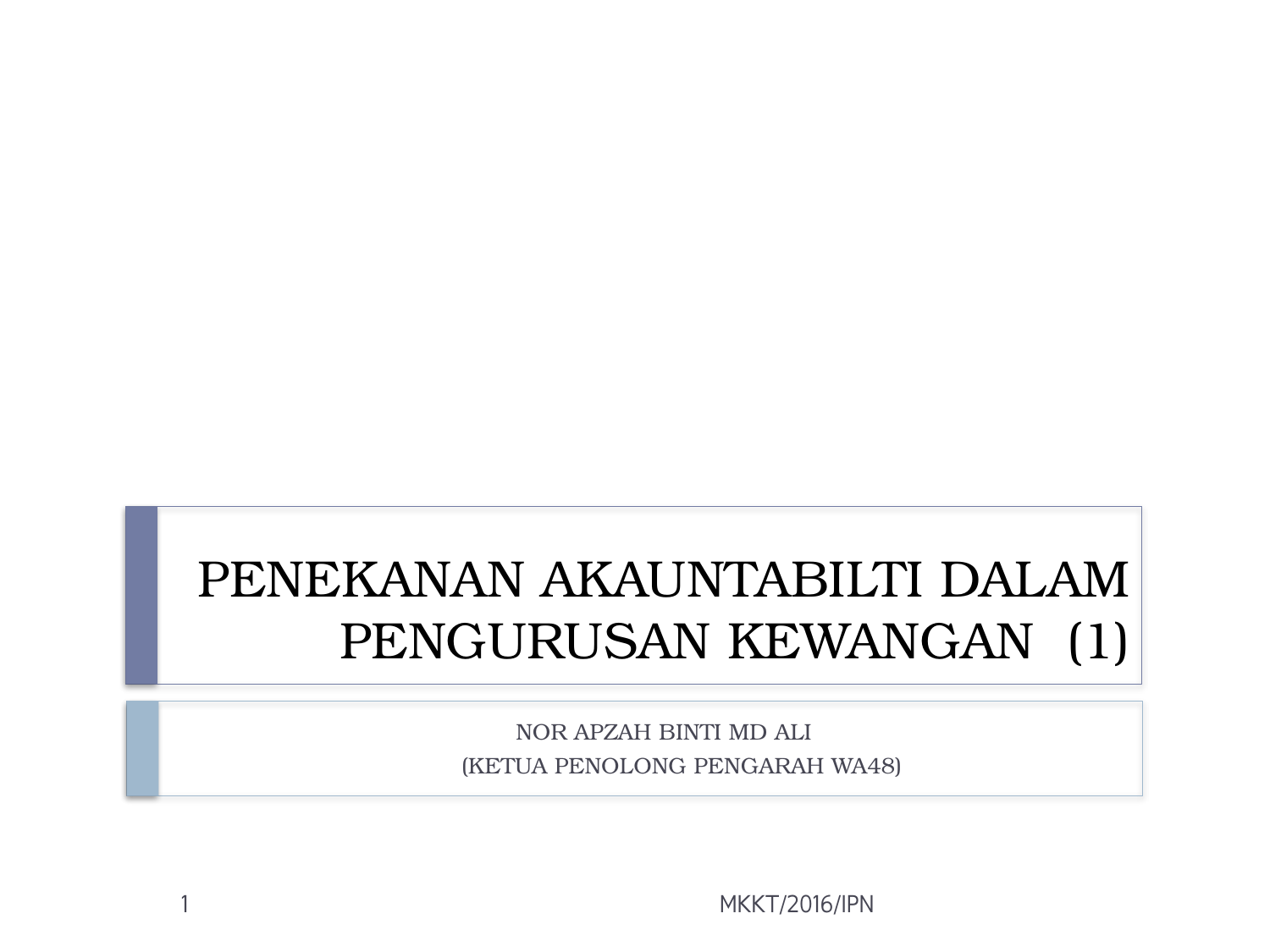

# PENEKANAN AKAUNTABILTI DALAM PENGURUSAN KEWANGAN  (1)
     NOR APZAH BINTI MD ALI
          (KETUA PENOLONG PENGARAH WA48)
1
MKKT/2016/IPN